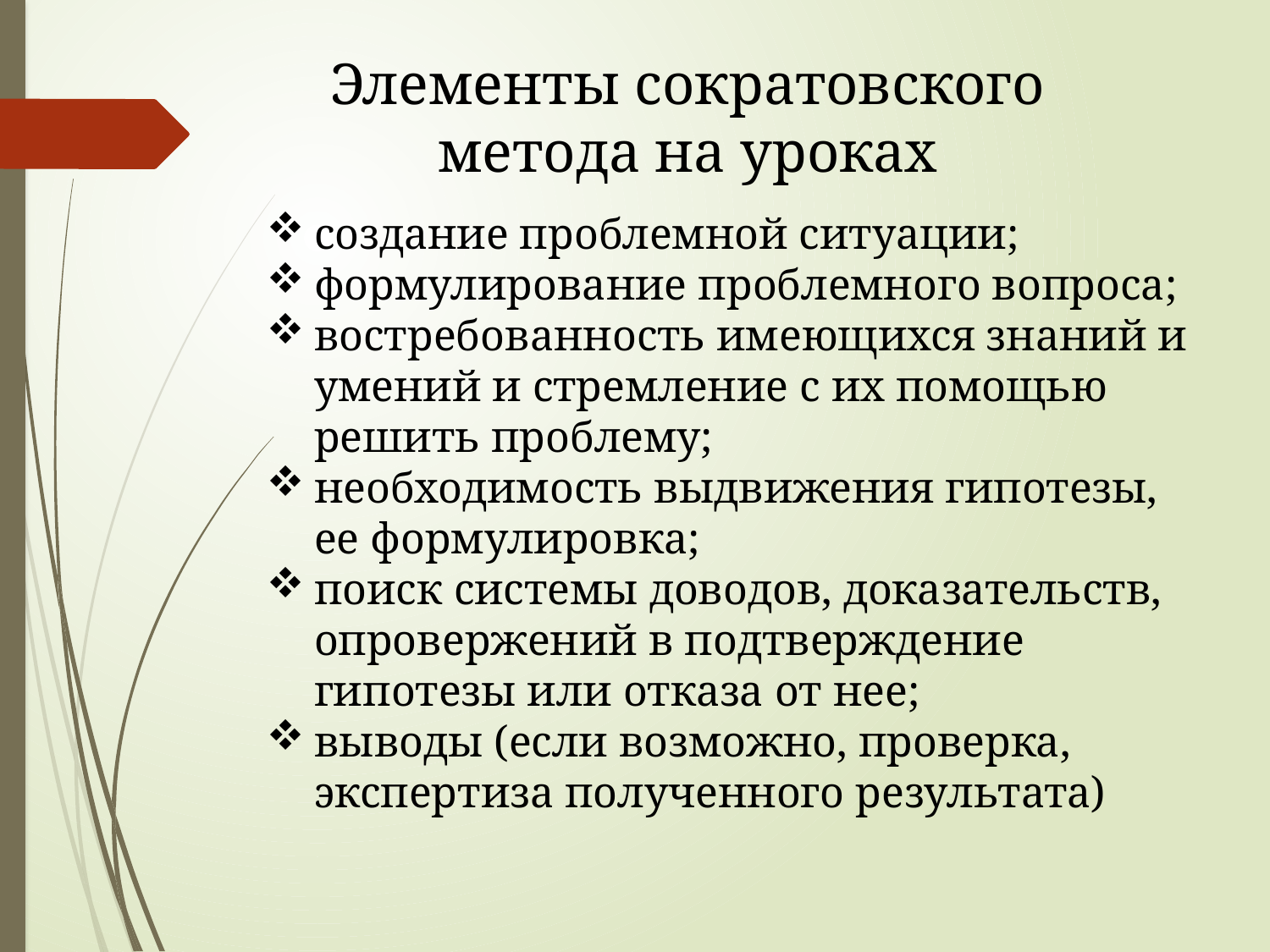

Элементы сократовского метода на уроках
создание проблемной ситуации;
формулирование проблемного вопроса;
востребованность имеющихся знаний и умений и стремление с их помощью решить проблему;
необходимость выдвижения гипотезы, ее формулировка;
поиск системы доводов, доказательств, опровержений в подтверждение гипотезы или отказа от нее;
выводы (если возможно, проверка, экспертиза полученного результата)